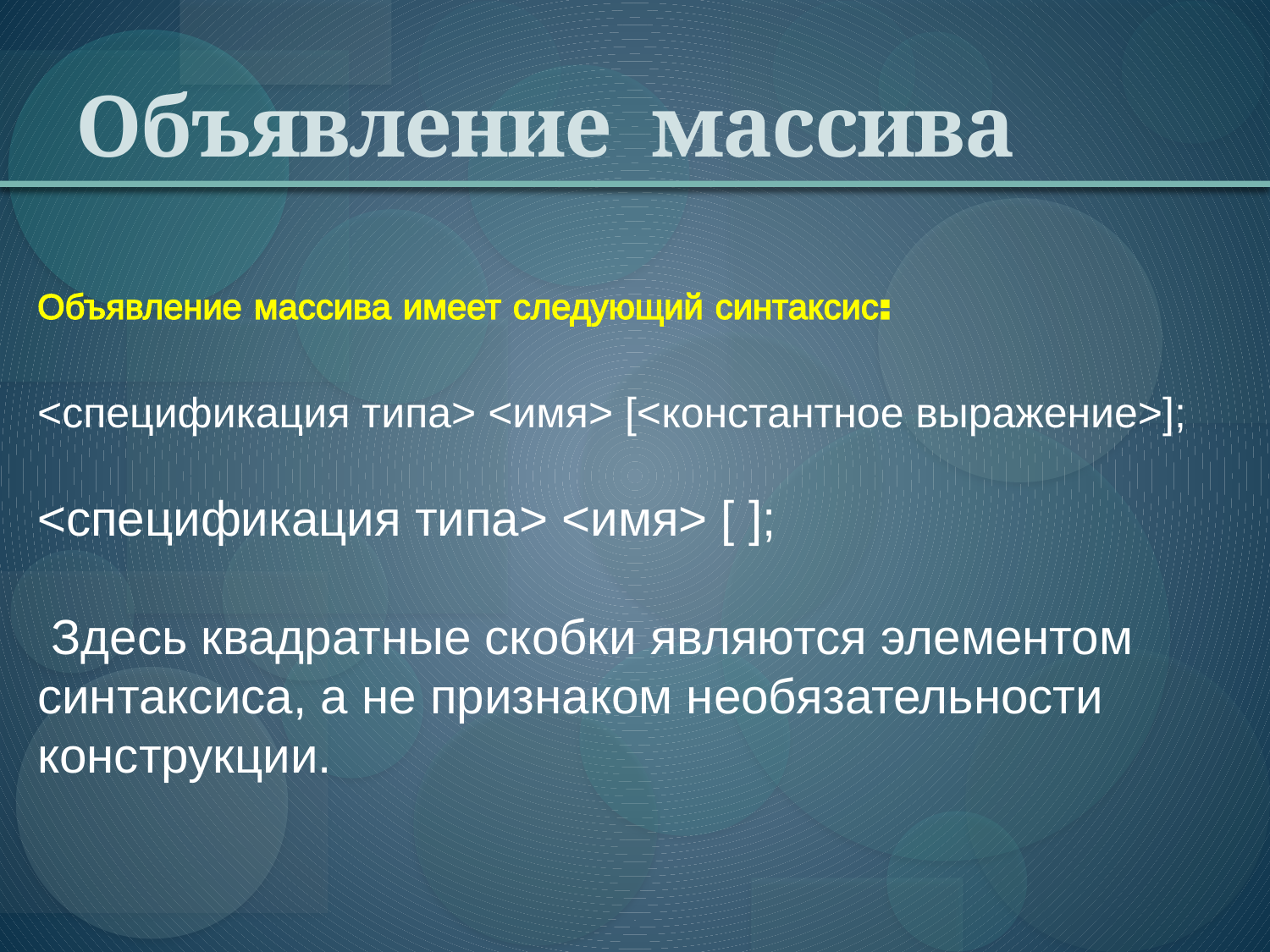

# Объявление  массива
Объявление массива имеет следующий синтаксис:

<спецификация типа> <имя> [<константное выражение>];

<спецификация типа> <имя> [ ];

 Здесь квадратные скобки являются элементом синтаксиса, а не признаком необязательности конструкции.